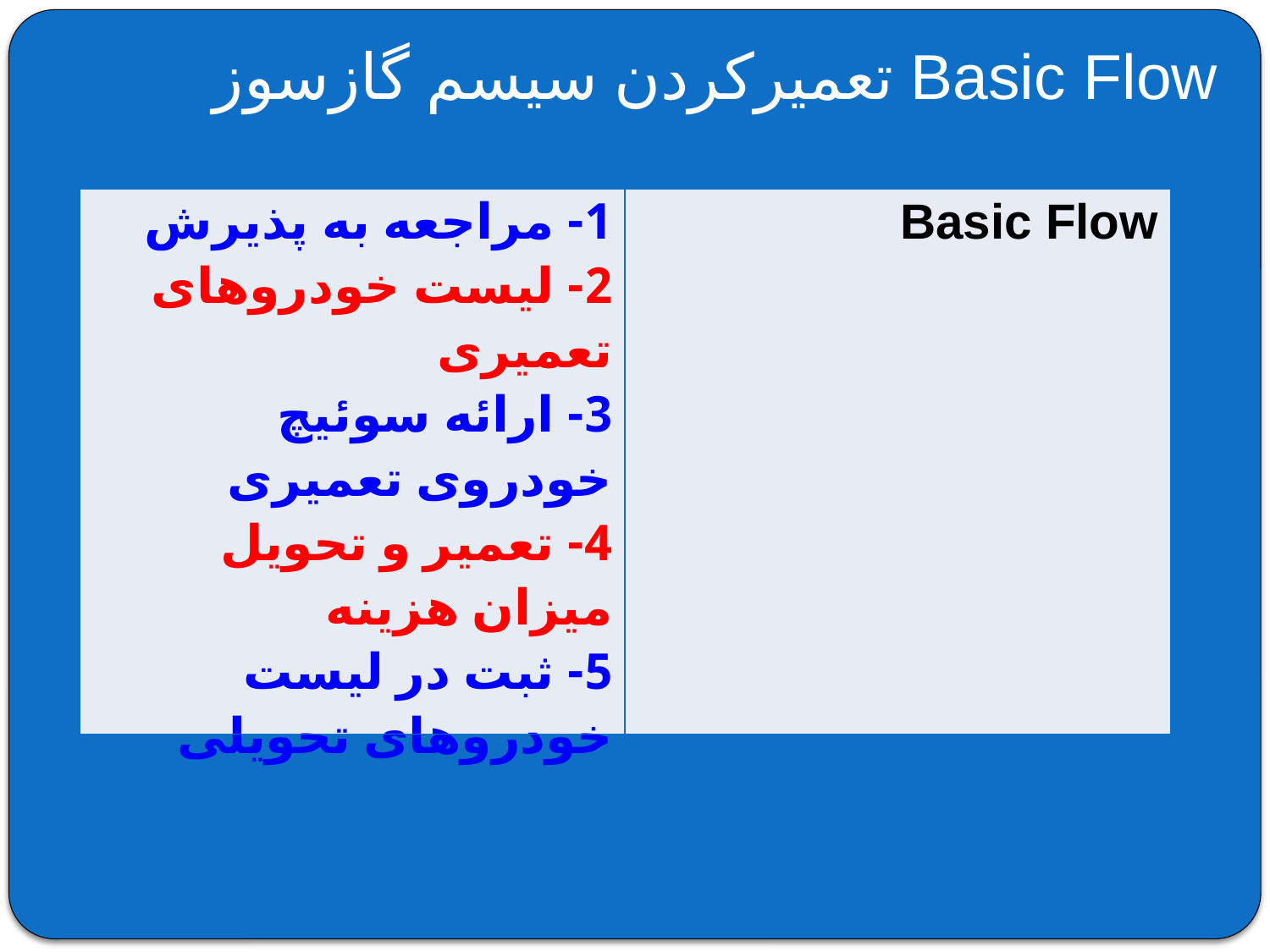

Basic Flow تعمیرکردن سیسم گازسوز
| 1- مراجعه به پذیرش 2- لیست خودروهای تعمیری 3- ارائه سوئیچ خودروی تعمیری 4- تعمیر و تحویل میزان هزینه 5- ثبت در لیست خودروهای تحویلی | Basic Flow |
| --- | --- |